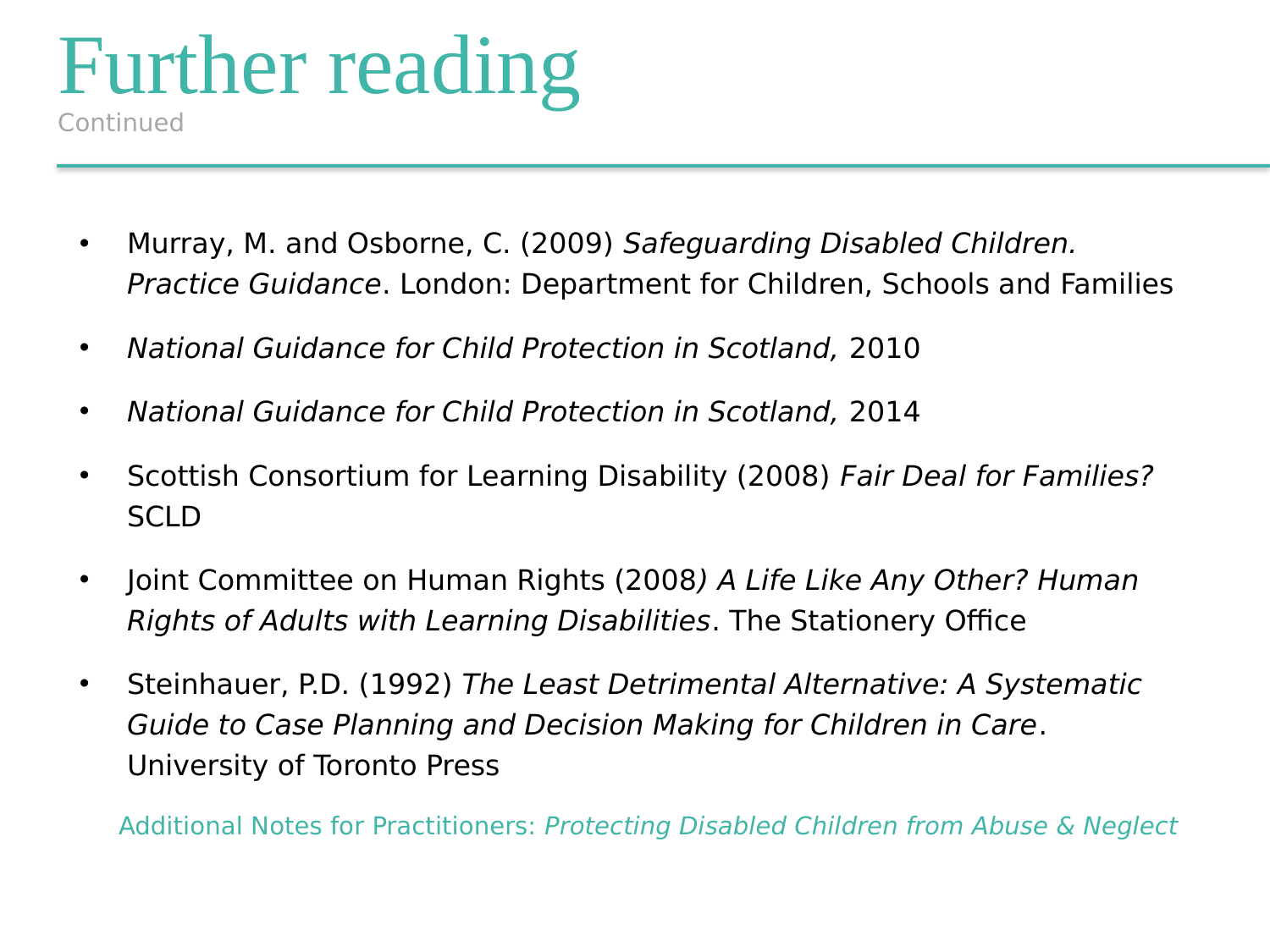

Further reading
Continued
Murray, M. and Osborne, C. (2009) Safeguarding Disabled Children. Practice Guidance. London: Department for Children, Schools and Families
National Guidance for Child Protection in Scotland, 2010
National Guidance for Child Protection in Scotland, 2014
Scottish Consortium for Learning Disability (2008) Fair Deal for Families? SCLD
Joint Committee on Human Rights (2008) A Life Like Any Other? Human Rights of Adults with Learning Disabilities. The Stationery Office
Steinhauer, P.D. (1992) The Least Detrimental Alternative: A Systematic Guide to Case Planning and Decision Making for Children in Care. University of Toronto Press
     Additional Notes for Practitioners: Protecting Disabled Children from Abuse & Neglect